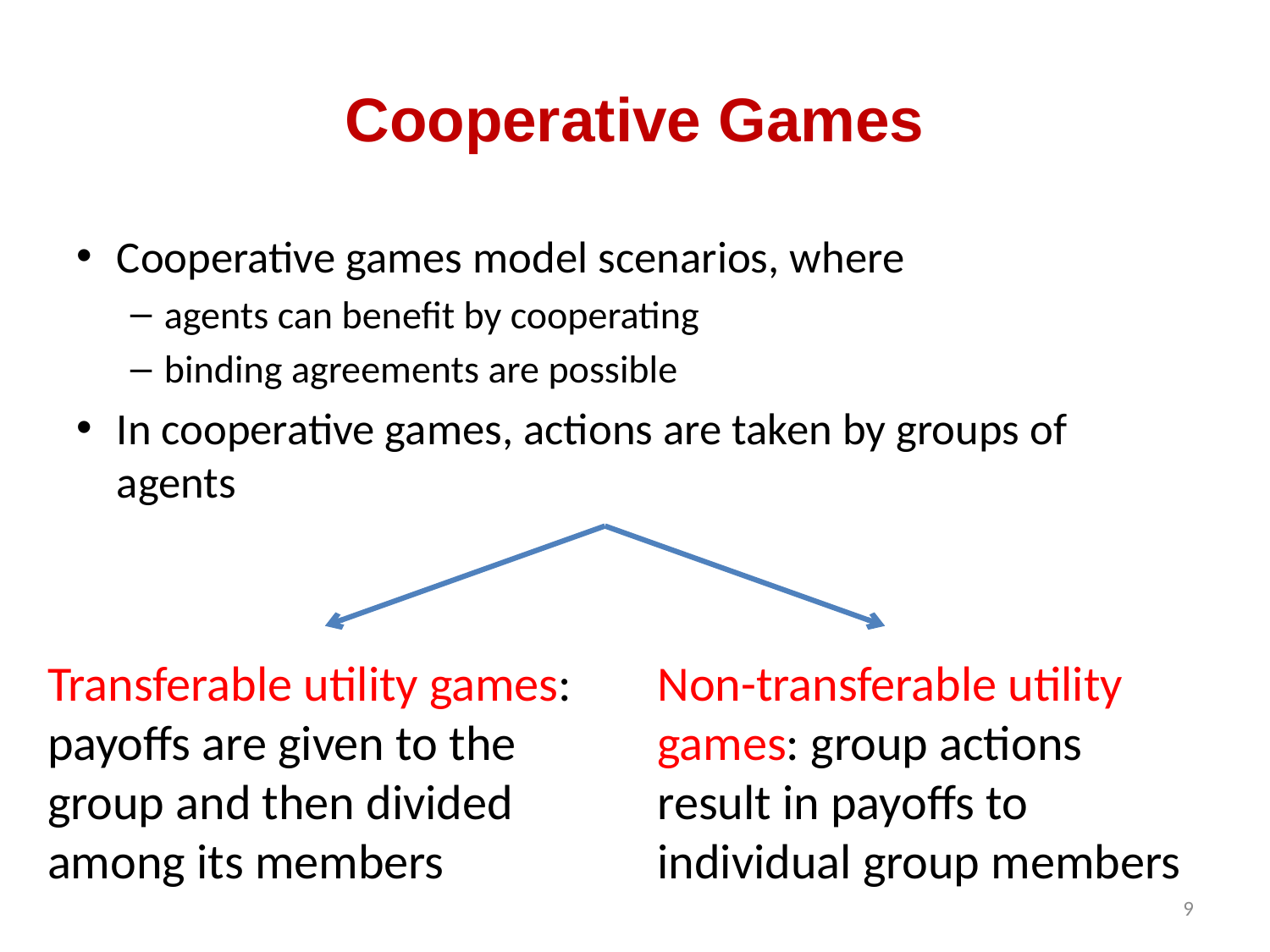

# Cooperative Games
Cooperative games model scenarios, where
agents can benefit by cooperating
binding agreements are possible
In cooperative games, actions are taken by groups of agents
Transferable utility games:
payoffs are given to the group and then divided among its members
Non-transferable utility
games: group actions
result in payoffs to
individual group members
9